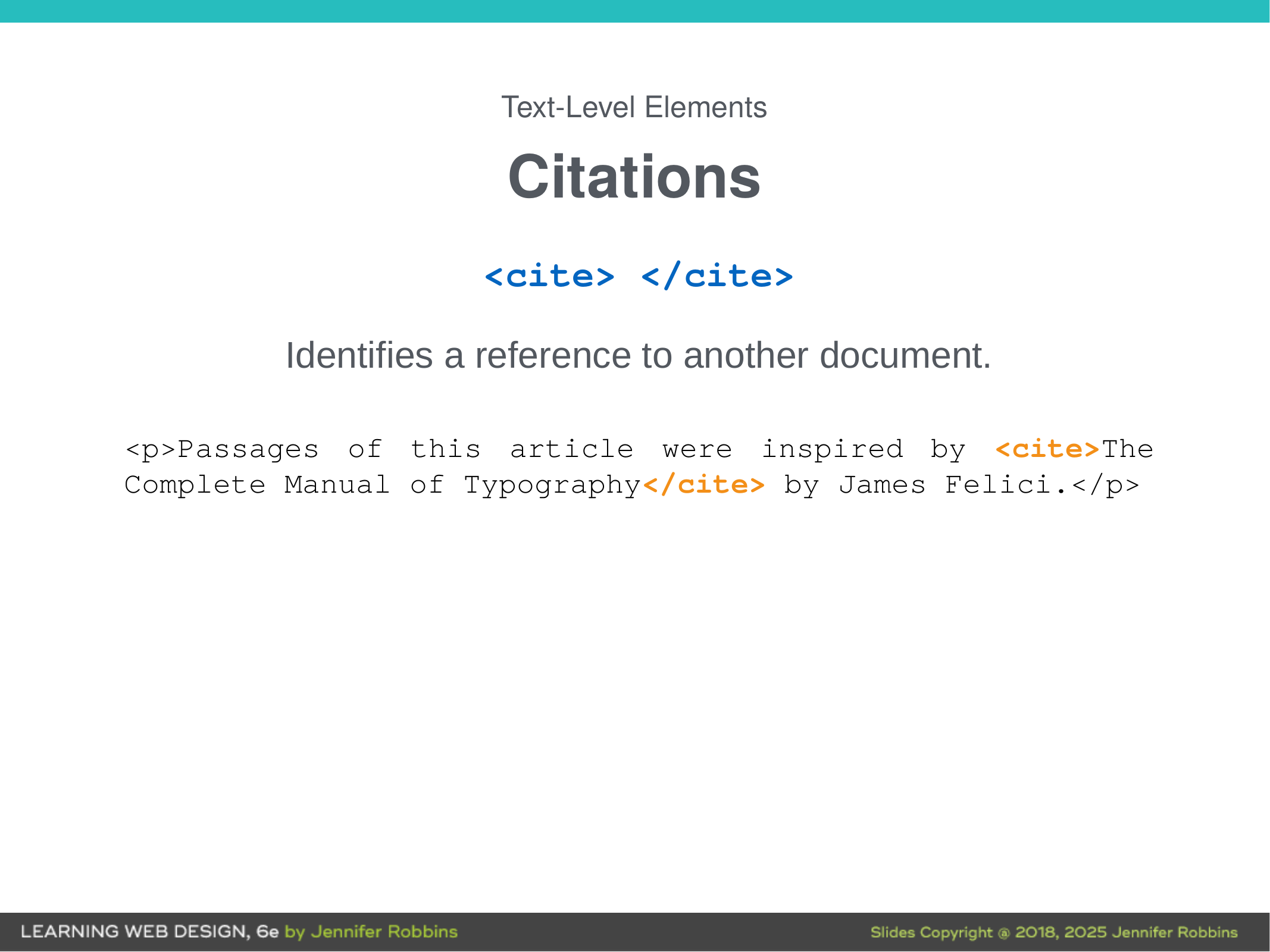

Text-Level Elements
Citations
<cite> </cite>
Identifies a reference to another document.
<p>Passages of this article were inspired by <cite>The Complete Manual of Typography</cite> by James Felici.</p>